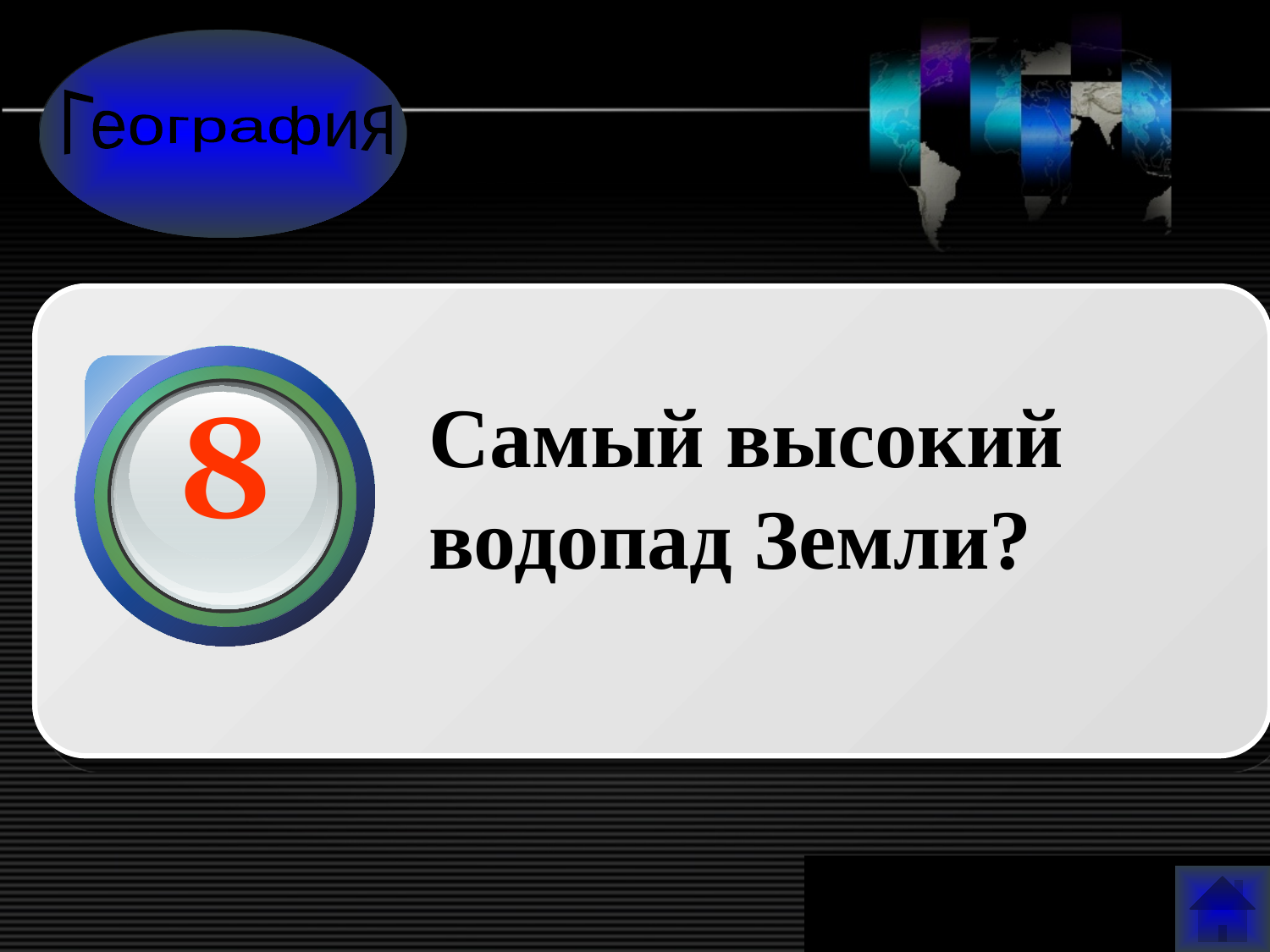

География

8

Самый высокий водопад Земли?

www.themegallery.com